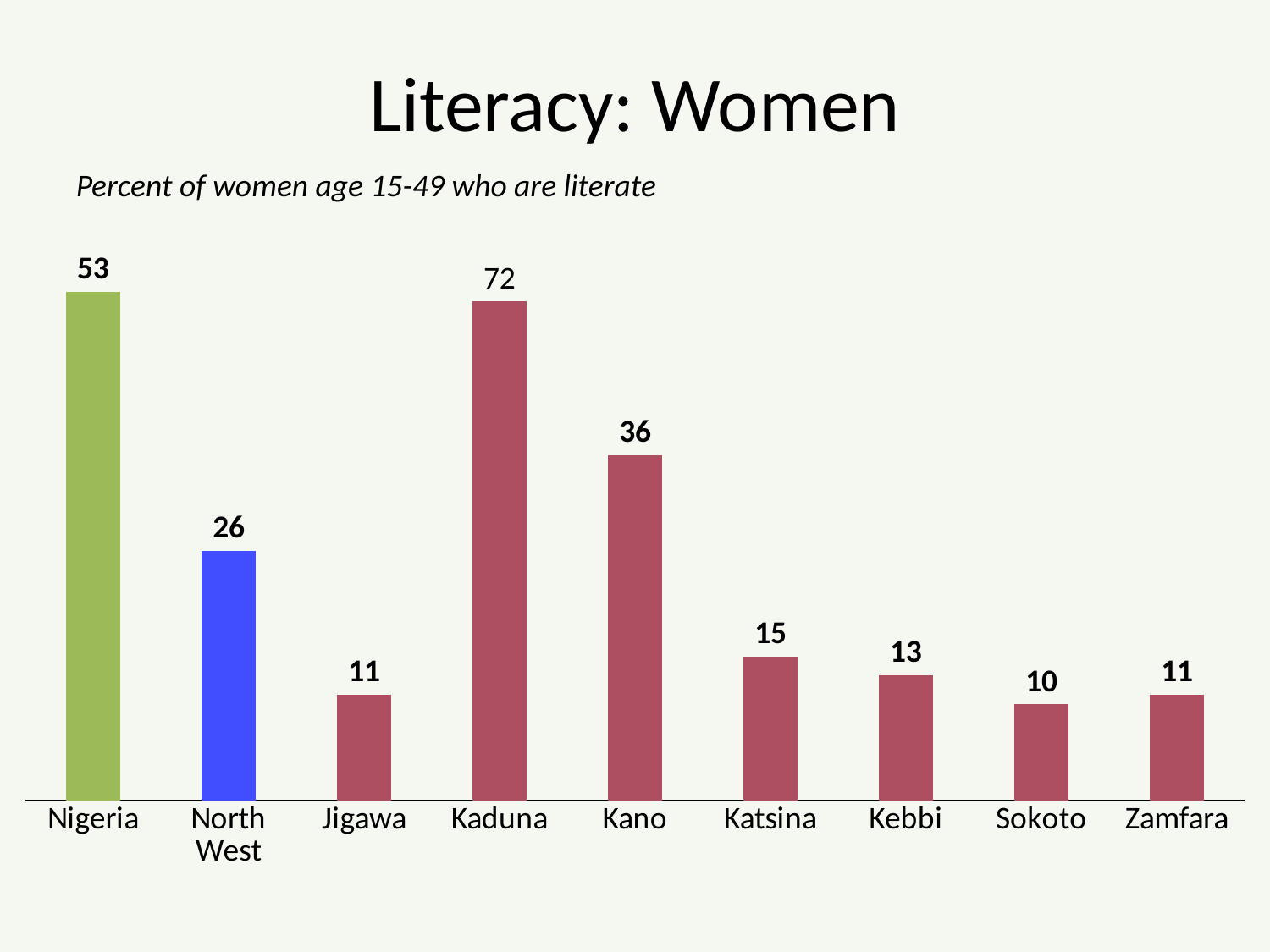

# Literacy: Women
Percent of women age 15-49 who are literate

### Chart

| Category | Women |
|---|---|
| Nigeria | 53.0 |
| North West | 26.0 |
| Jigawa | 11.0 |
| Kaduna | 52.0 |
| Kano | 36.0 |
| Katsina | 15.0 |
| Kebbi | 13.0 |
| Sokoto | 10.0 |
| Zamfara | 11.0 |